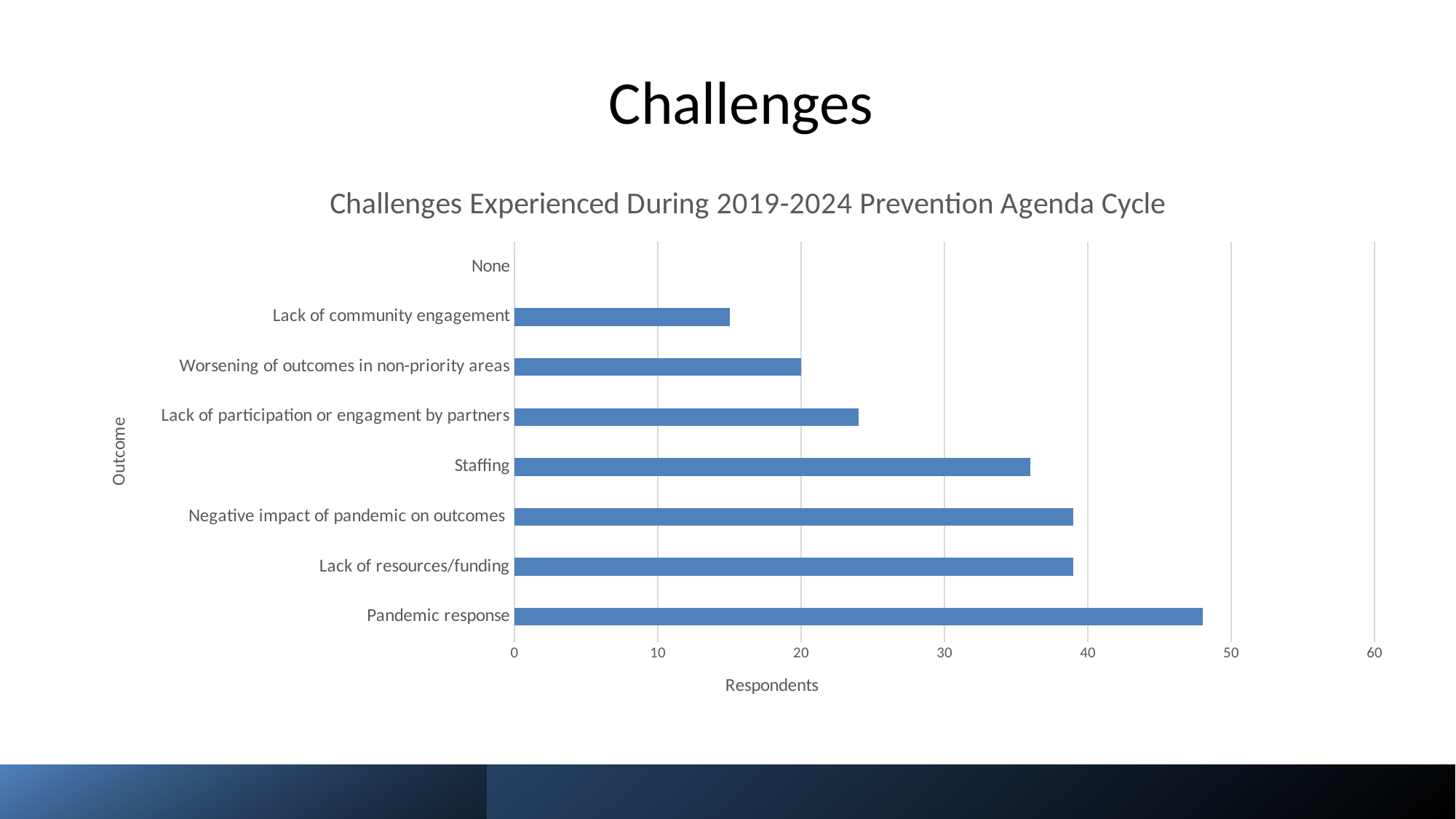

# Challenges

### Chart: Challenges Experienced During 2019-2024 Prevention Agenda Cycle

| Category | Respondents |
|---|---|
| Pandemic response | 48.0 |
| Lack of resources/funding | 39.0 |
| Negative impact of pandemic on outcomes  | 39.0 |
| Staffing | 36.0 |
| Lack of participation or engagment by partners | 24.0 |
| Worsening of outcomes in non-priority areas | 20.0 |
| Lack of community engagement | 15.0 |
| None | 0.0 |